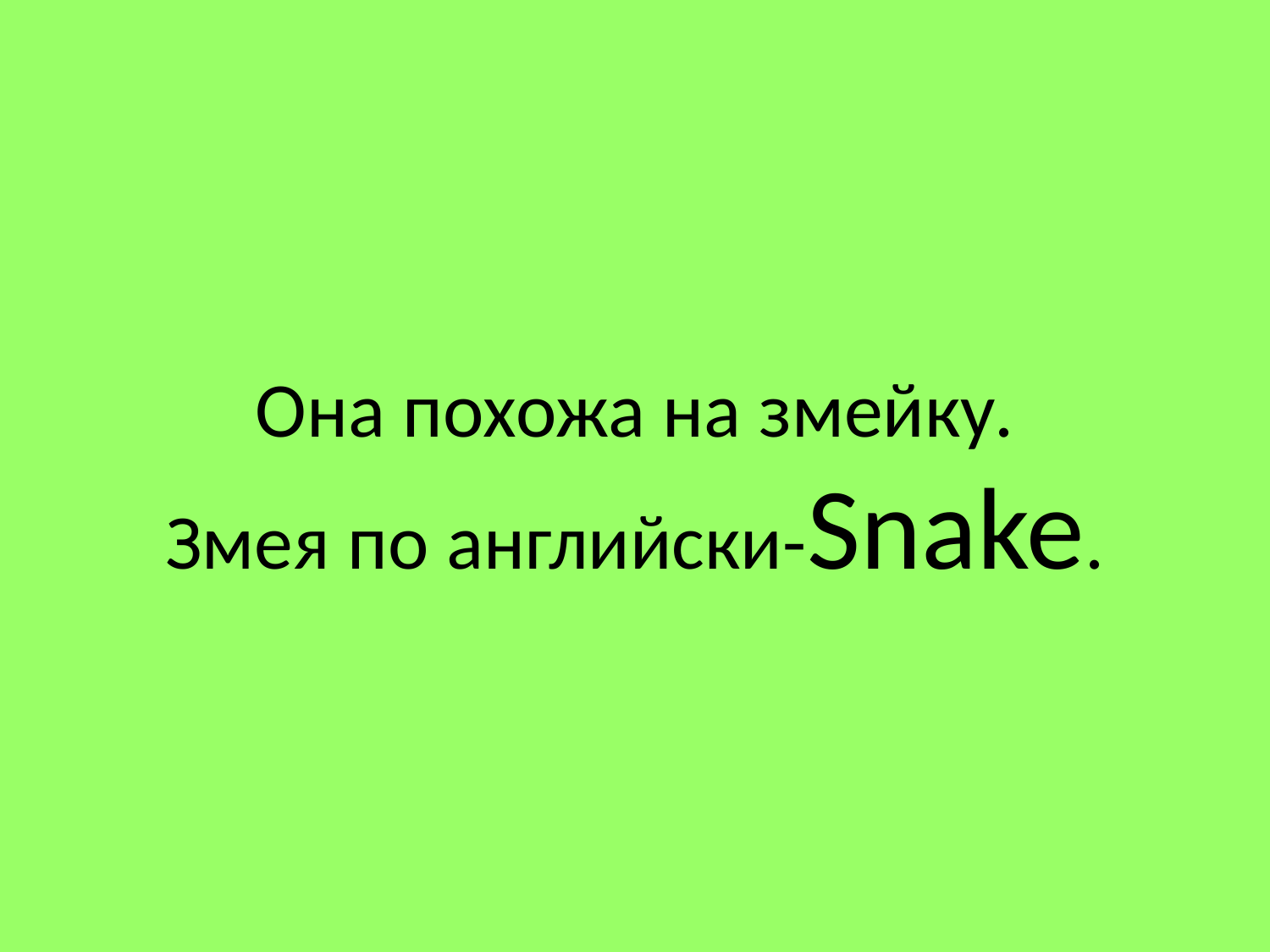

# Она похожа на змейку. Змея по английски-Snake.